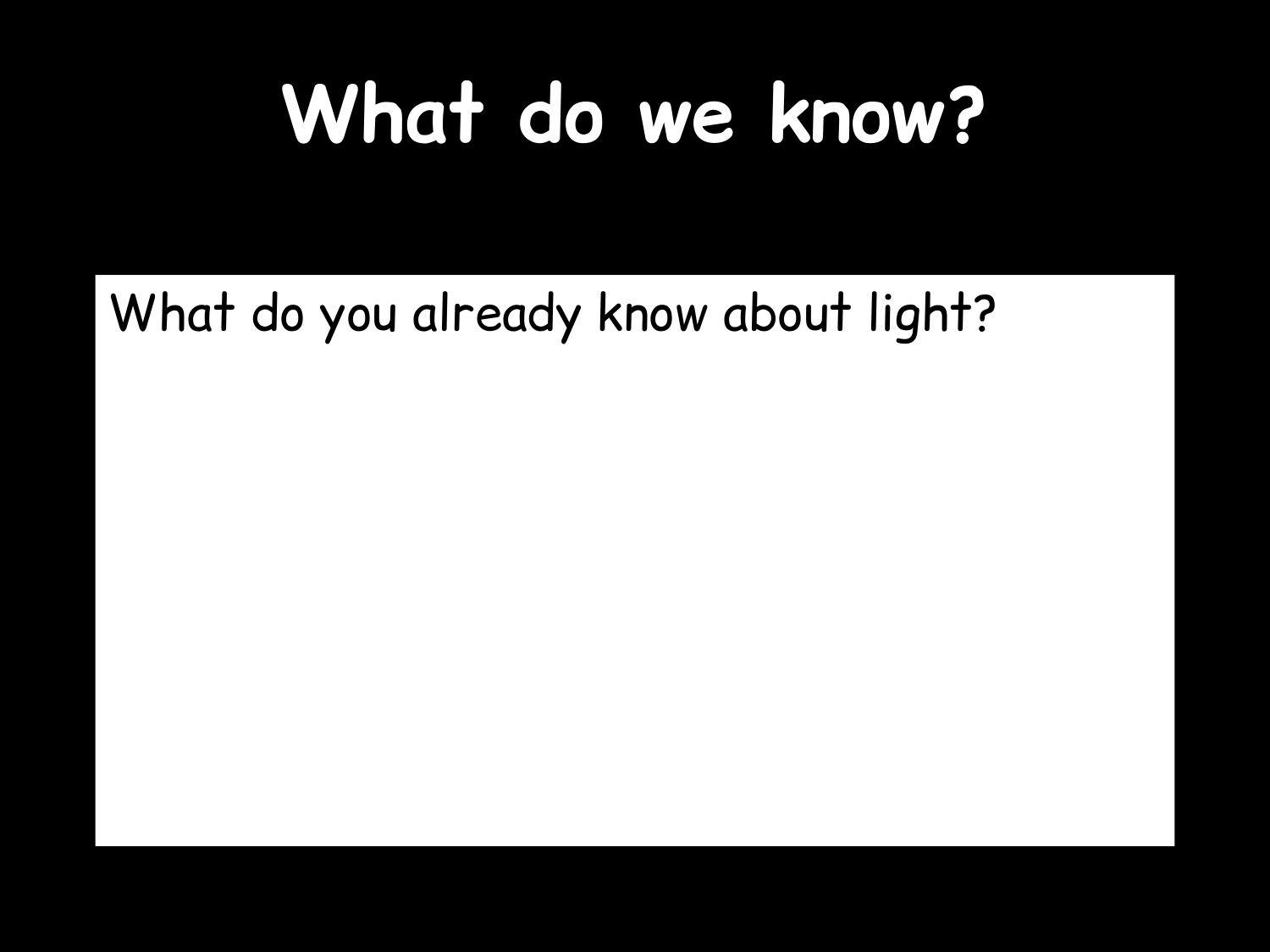

# What do we know?
What do you already know about light?